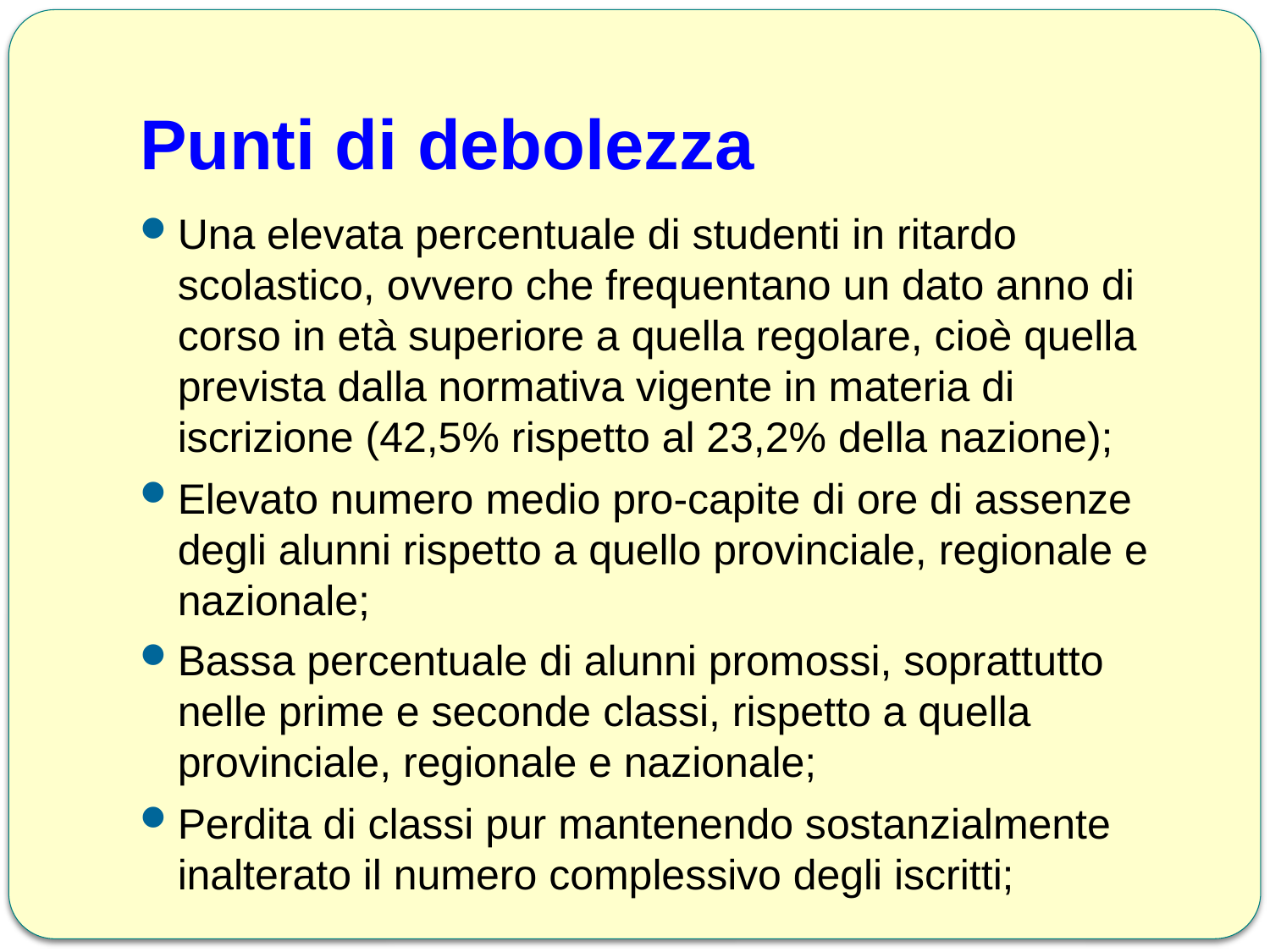

# Punti di debolezza
Una elevata percentuale di studenti in ritardo scolastico, ovvero che frequentano un dato anno di corso in età superiore a quella regolare, cioè quella prevista dalla normativa vigente in materia di iscrizione (42,5% rispetto al 23,2% della nazione);
Elevato numero medio pro-capite di ore di assenze degli alunni rispetto a quello provinciale, regionale e nazionale;
Bassa percentuale di alunni promossi, soprattutto nelle prime e seconde classi, rispetto a quella provinciale, regionale e nazionale;
Perdita di classi pur mantenendo sostanzialmente inalterato il numero complessivo degli iscritti;